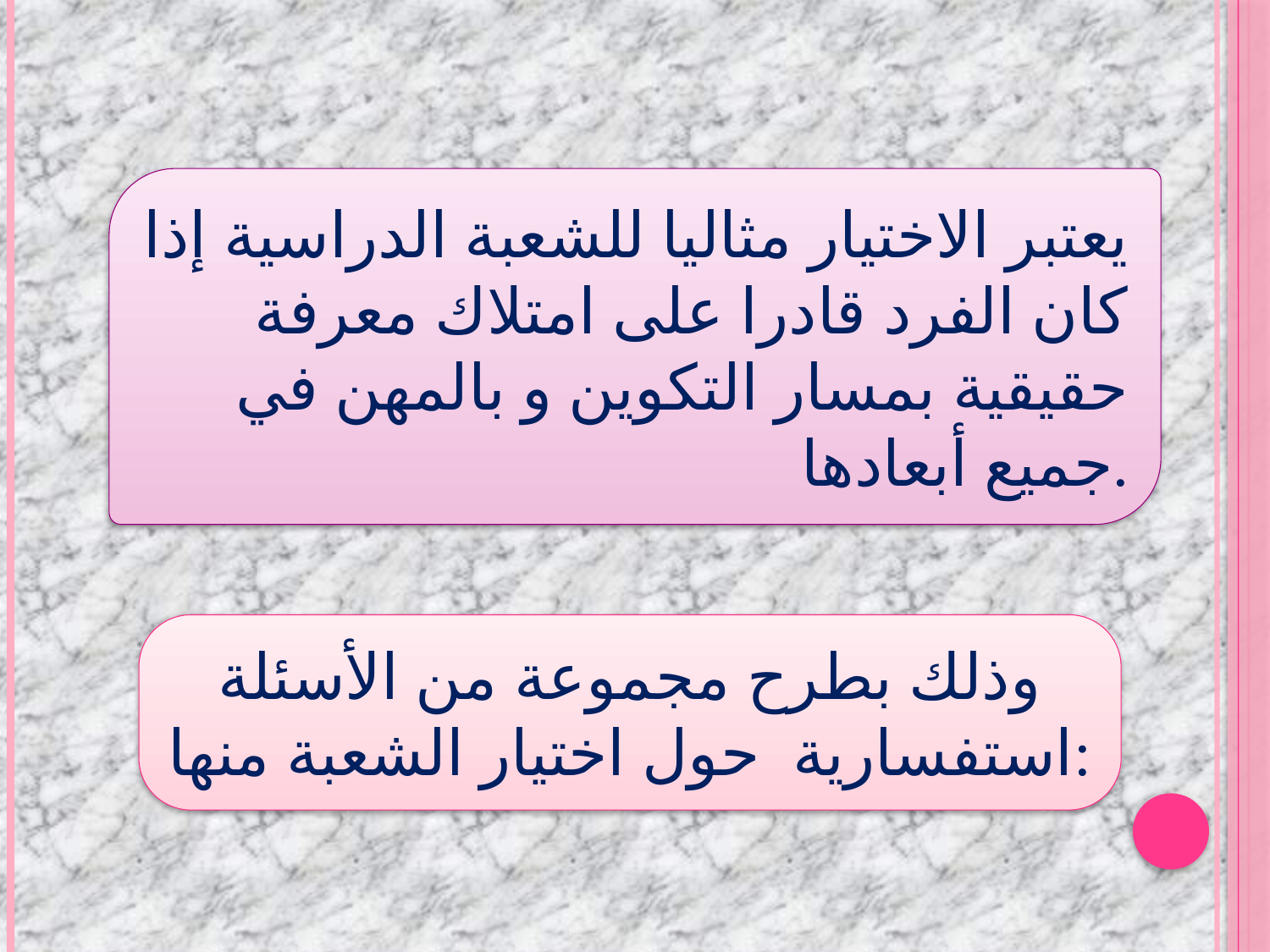

يعتبر الاختيار مثاليا للشعبة الدراسية إذا كان الفرد قادرا على امتلاك معرفة حقيقية بمسار التكوين و بالمهن في جميع أبعادها.
وذلك بطرح مجموعة من الأسئلة استفسارية  حول اختيار الشعبة منها: